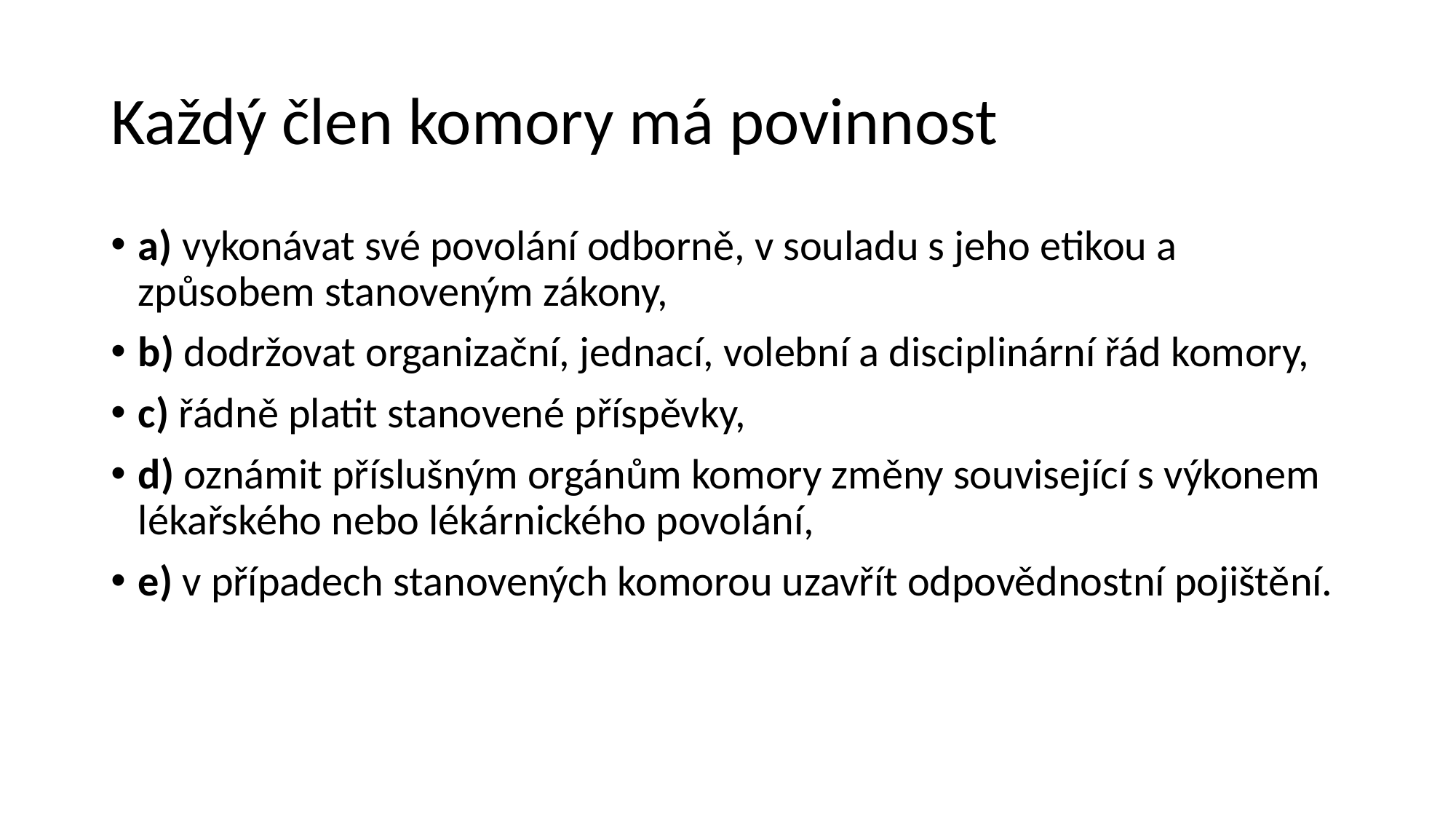

# Každý člen komory má povinnost
a) vykonávat své povolání odborně, v souladu s jeho etikou a způsobem stanoveným zákony,
b) dodržovat organizační, jednací, volební a disciplinární řád komory,
c) řádně platit stanovené příspěvky,
d) oznámit příslušným orgánům komory změny související s výkonem lékařského nebo lékárnického povolání,
e) v případech stanovených komorou uzavřít odpovědnostní pojištění.